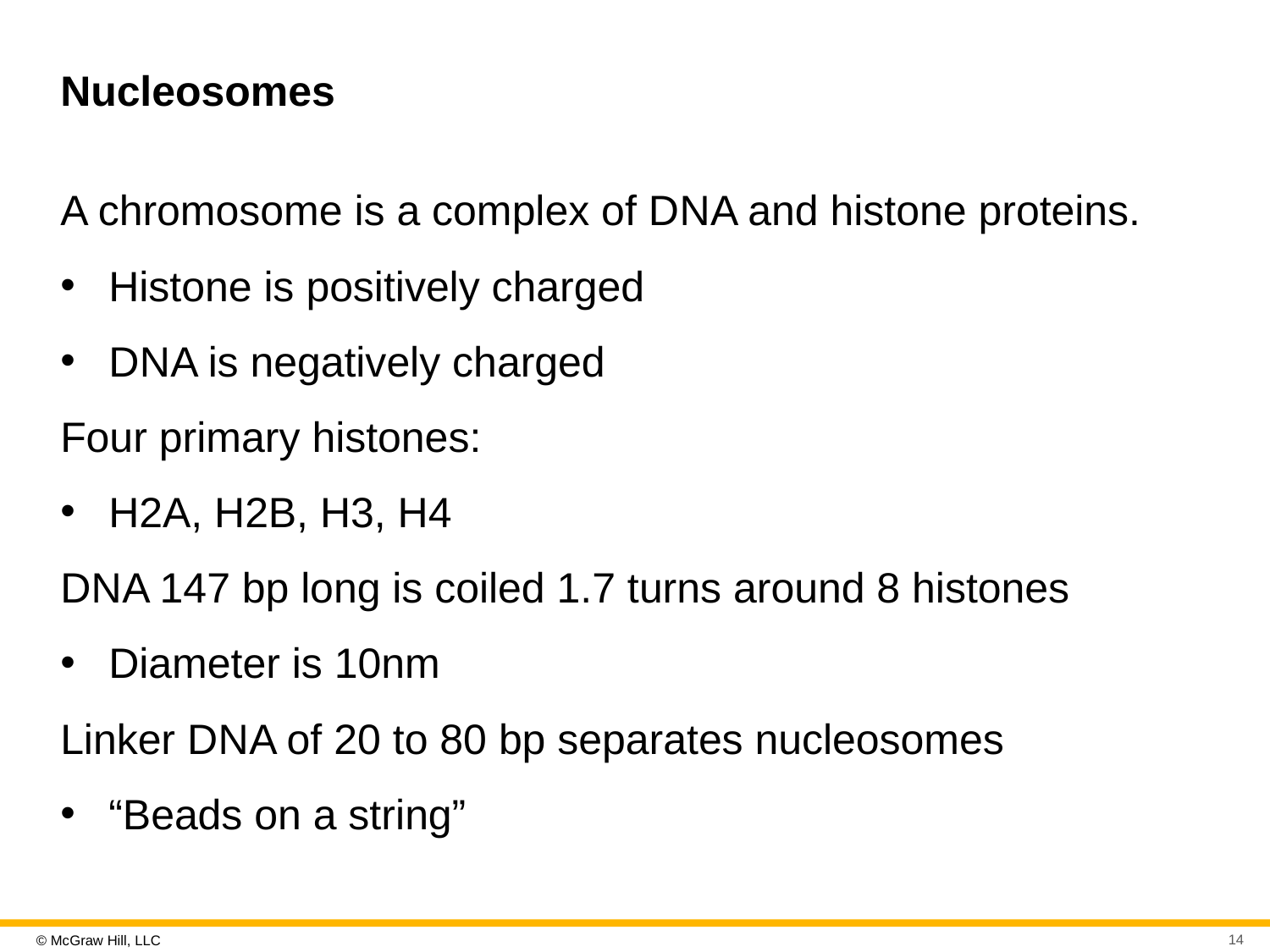

# Nucleosomes
A chromosome is a complex of D N A and histone proteins.
Histone is positively charged
D N A is negatively charged
Four primary histones:
H2A, H2B, H3, H4
D N A 147 bp long is coiled 1.7 turns around 8 histones
Diameter is 10nm
Linker D N A of 20 to 80 bp separates nucleosomes
“Beads on a string”
14